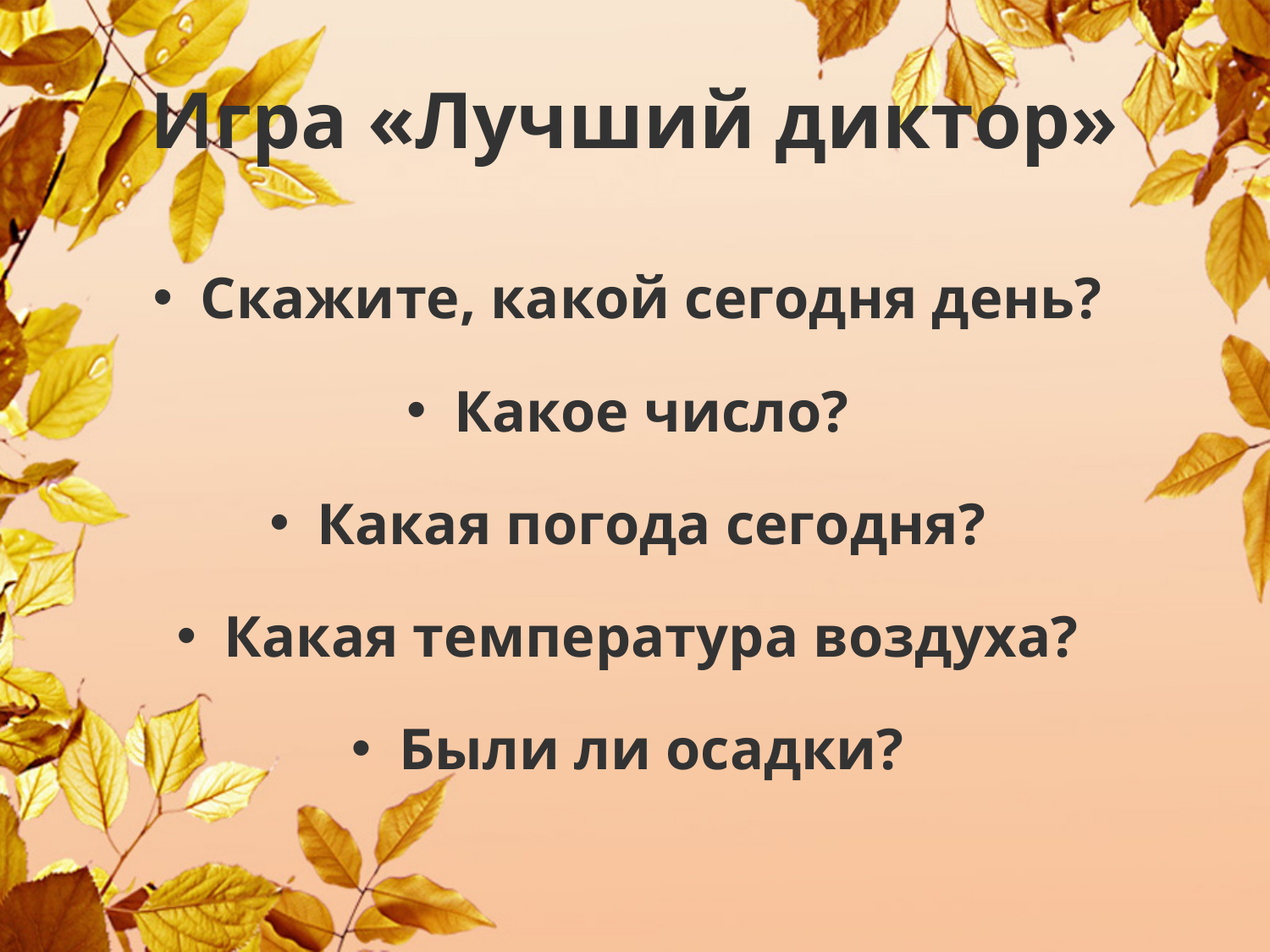

# Игра «Лучший диктор»
Скажите, какой сегодня день?
Какое число?
Какая погода сегодня?
Какая температура воздуха?
Были ли осадки?